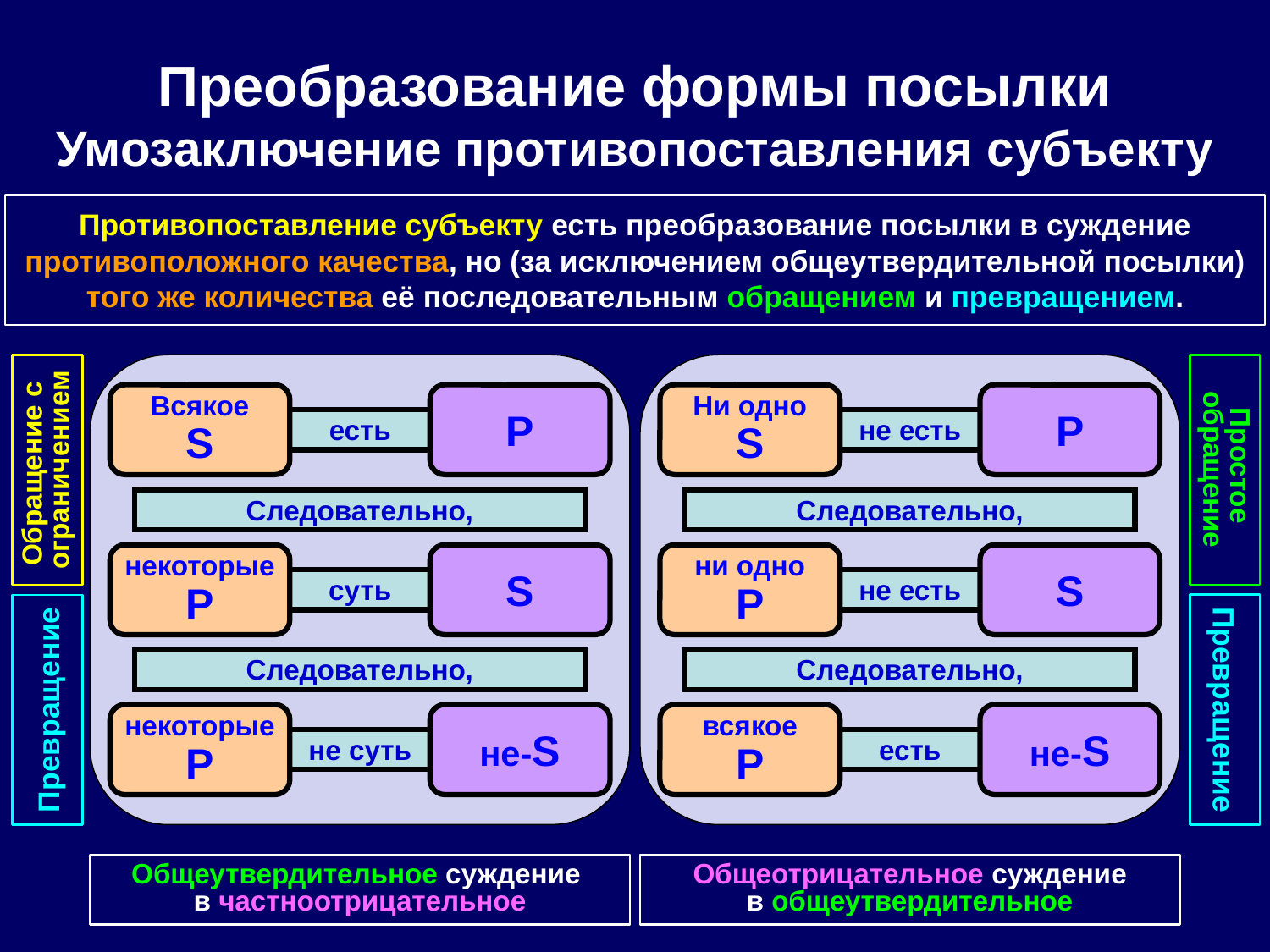

Преобразование формы посылки
Умозаключение противопоставления субъекту
Противопоставление субъекту есть преобразование посылки в суждение противоположного качества, но (за исключением общеутвердительной посылки) того же количества её последовательным обращением и превращением.

Всякое
S
P
Ни одно
S
P
есть
не есть
Обращение с
ограничением
Простое
обращение
Следовательно,
Следовательно,
некоторые
P
S
ни одно
P
S
суть
не есть
Следовательно,
Следовательно,
Превращение
Превращение
некоторые
P
не-S
всякое
P
не-S
не суть
есть
Общеутвердительное суждение
в частноотрицательное
Общеотрицательное суждение
в общеутвердительное